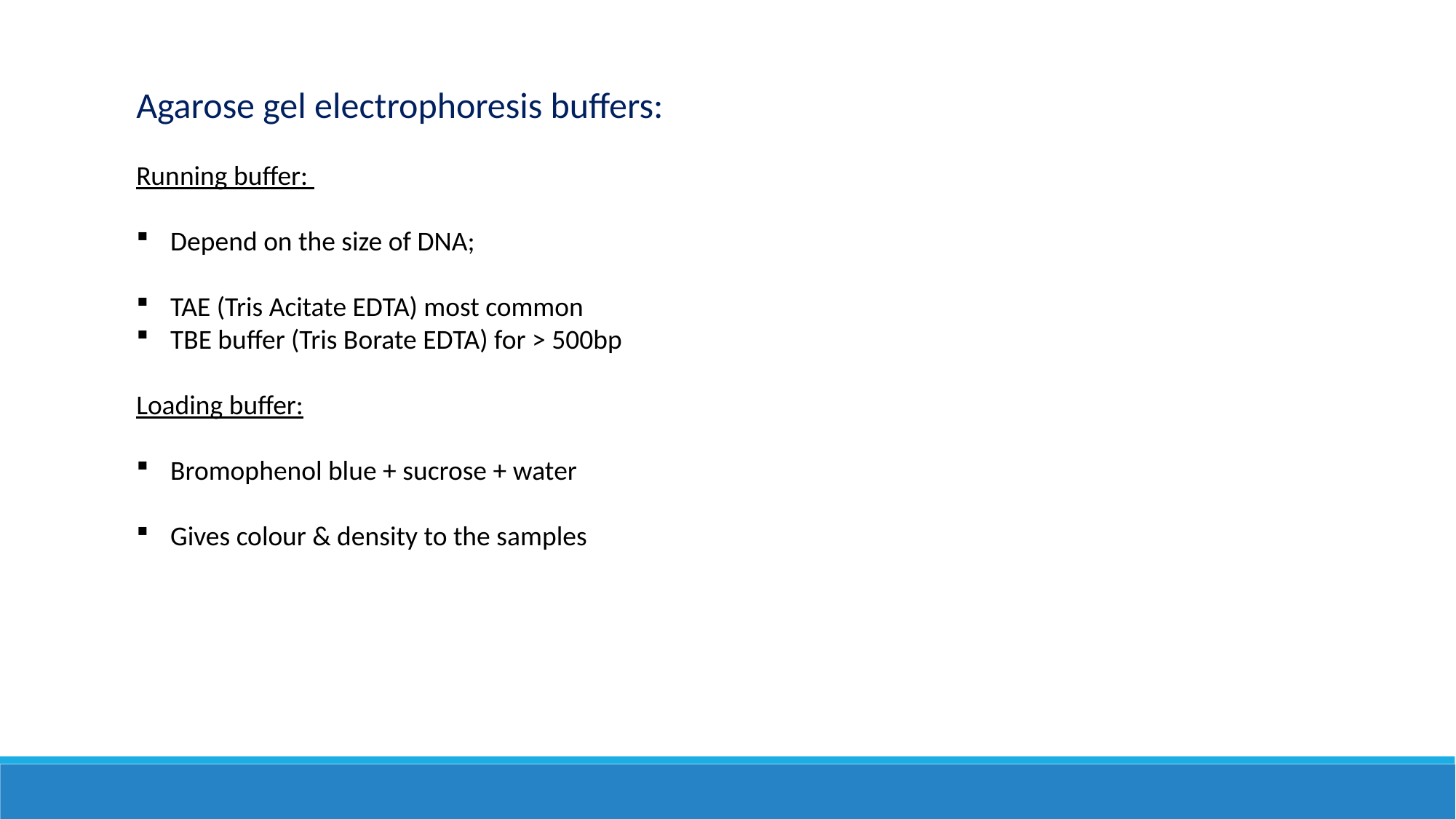

Agarose gel electrophoresis buffers:

Running buffer:

Depend on the size of DNA;

TAE (Tris Acitate EDTA) most common
TBE buffer (Tris Borate EDTA) for > 500bp

Loading buffer:

Bromophenol blue + sucrose + water

Gives colour & density to the samples